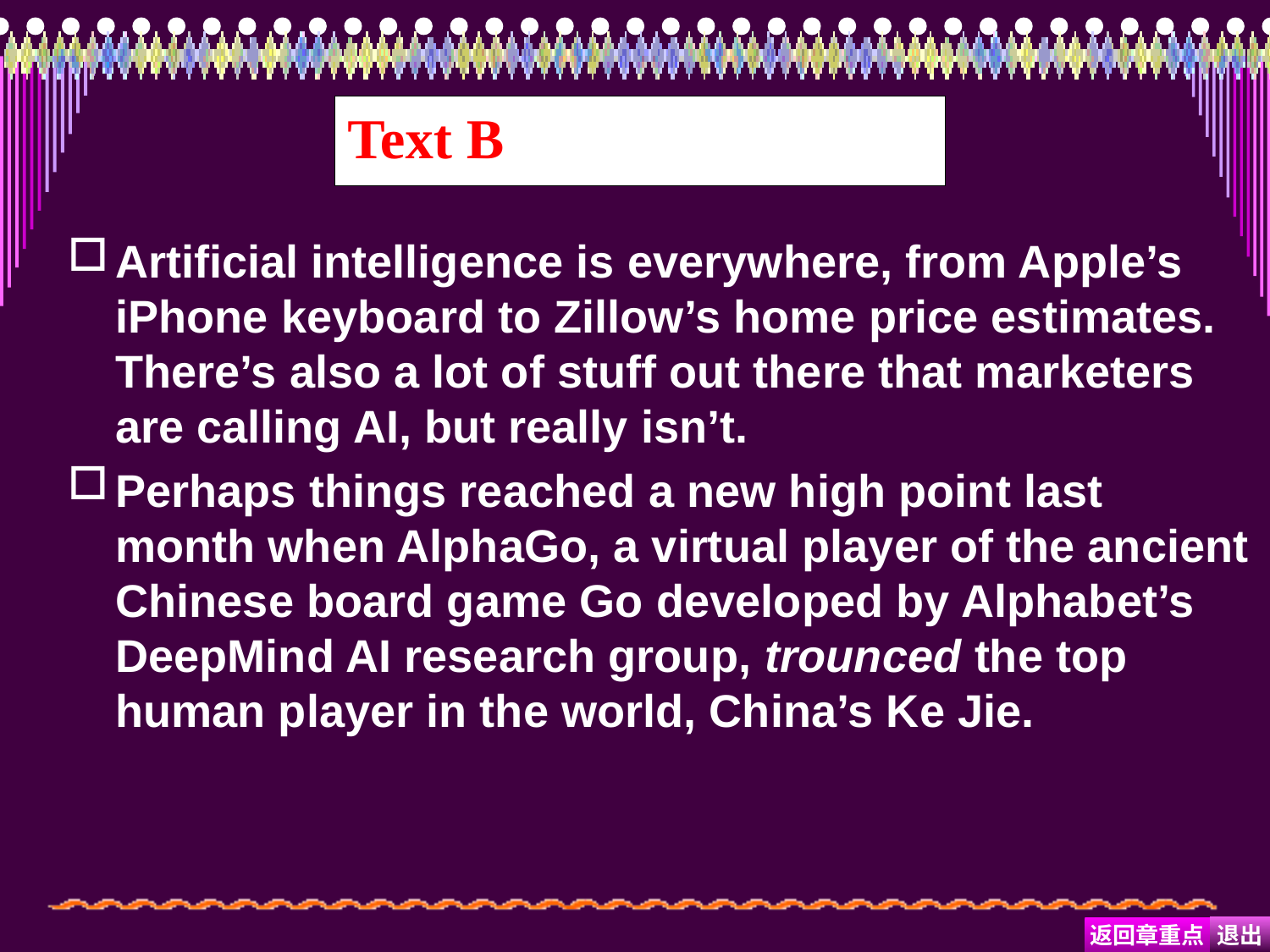

# Text B
Artificial intelligence is everywhere, from Apple’s iPhone keyboard to Zillow’s home price estimates. There’s also a lot of stuff out there that marketers are calling AI, but really isn’t.
Perhaps things reached a new high point last month when AlphaGo, a virtual player of the ancient Chinese board game Go developed by Alphabet’s DeepMind AI research group, trounced the top human player in the world, China’s Ke Jie.